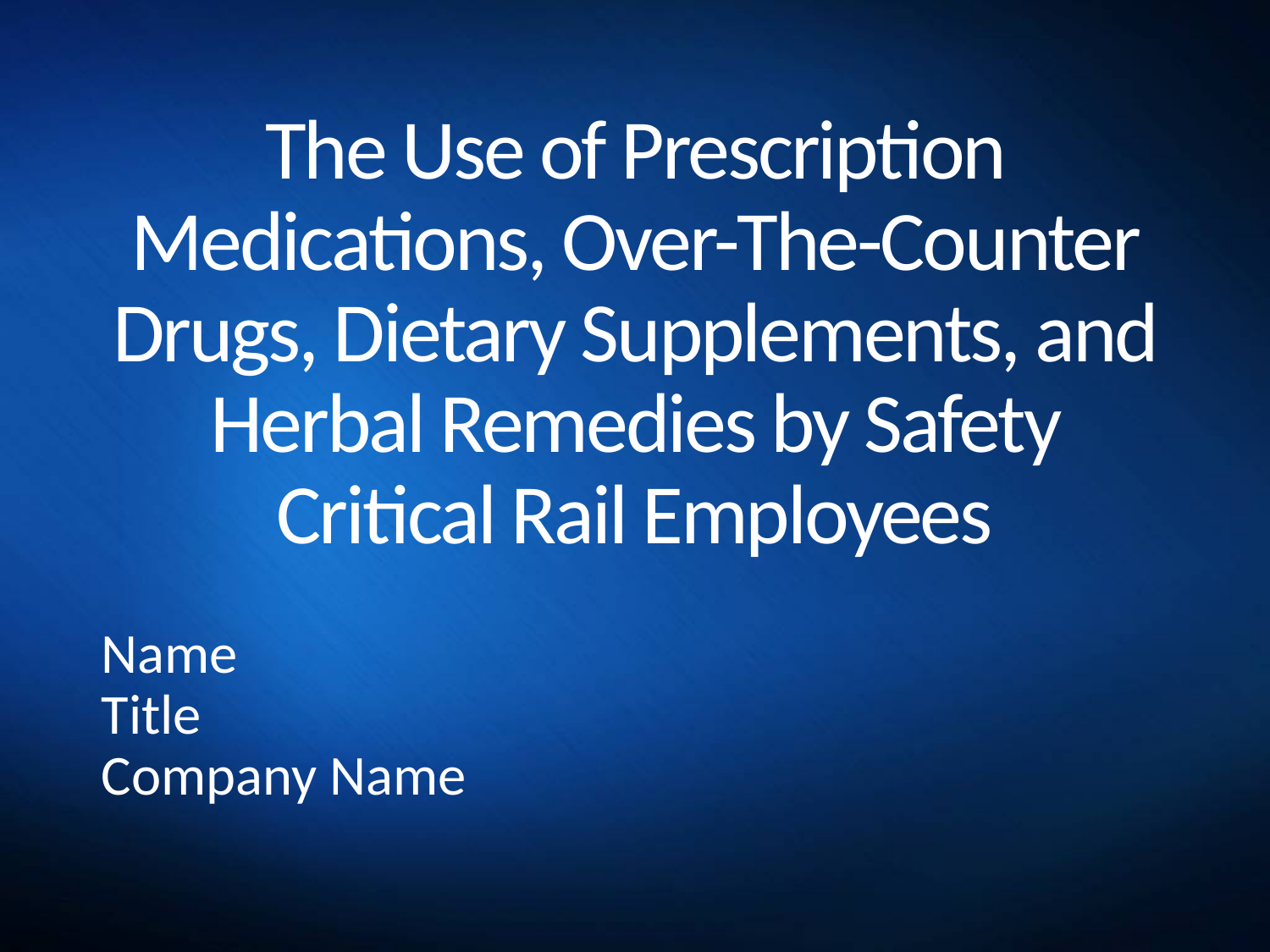

# The Use of Prescription Medications, Over-The-Counter Drugs, Dietary Supplements, and Herbal Remedies by Safety Critical Rail Employees
Name
Title
Company Name